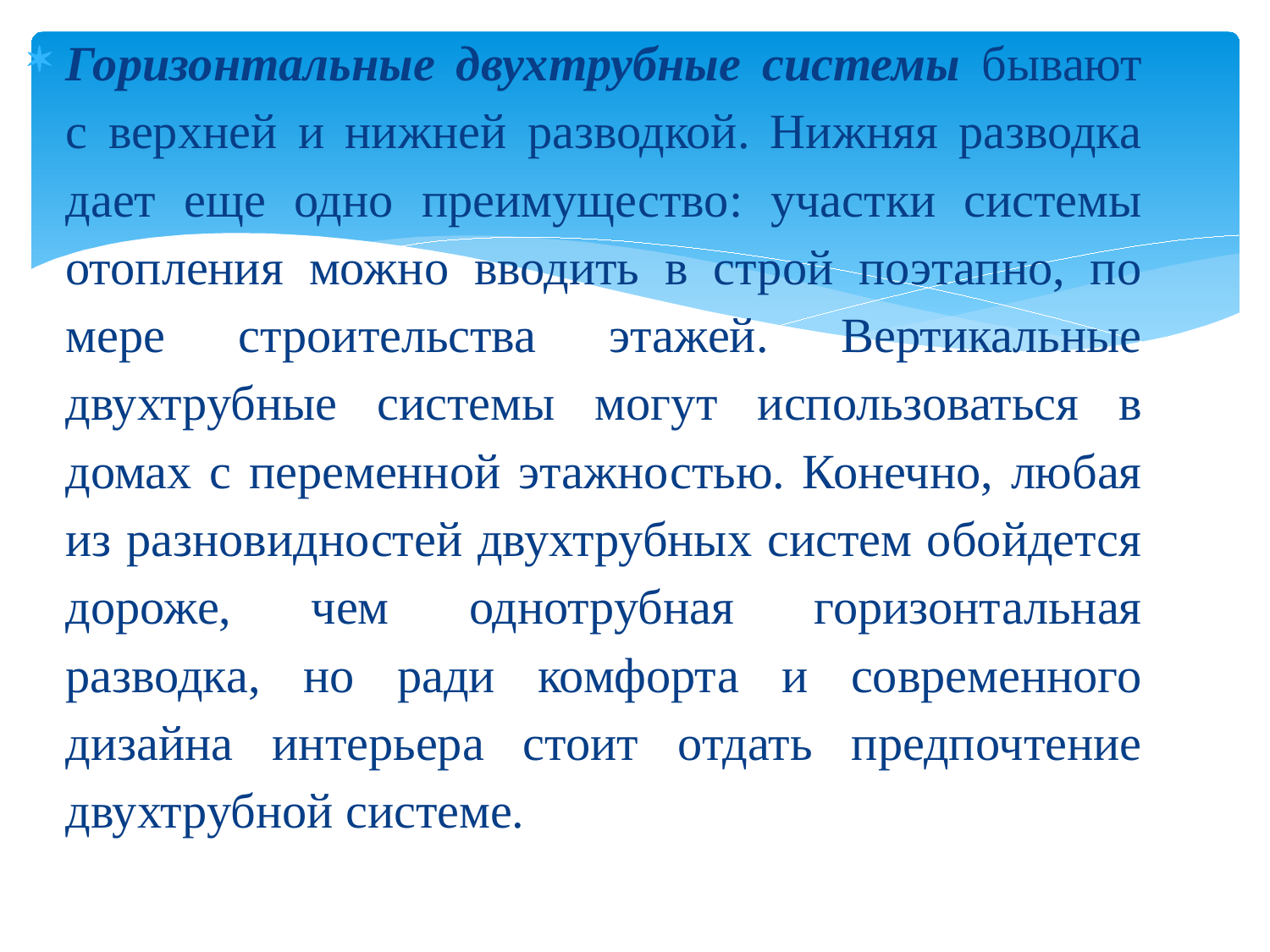

Горизонтальные двухтрубные системы бывают с верхней и нижней разводкой. Нижняя разводка дает еще одно преимущество: участки системы отопления можно вводить в строй поэтапно, по мере строительства этажей. Вертикальные двухтрубные системы могут использоваться в домах с переменной этажностью. Конечно, любая из разновидностей двухтрубных систем обойдется дороже, чем однотрубная горизонтальная разводка, но ради комфорта и современного дизайна интерьера стоит отдать предпочтение двухтрубной системе.